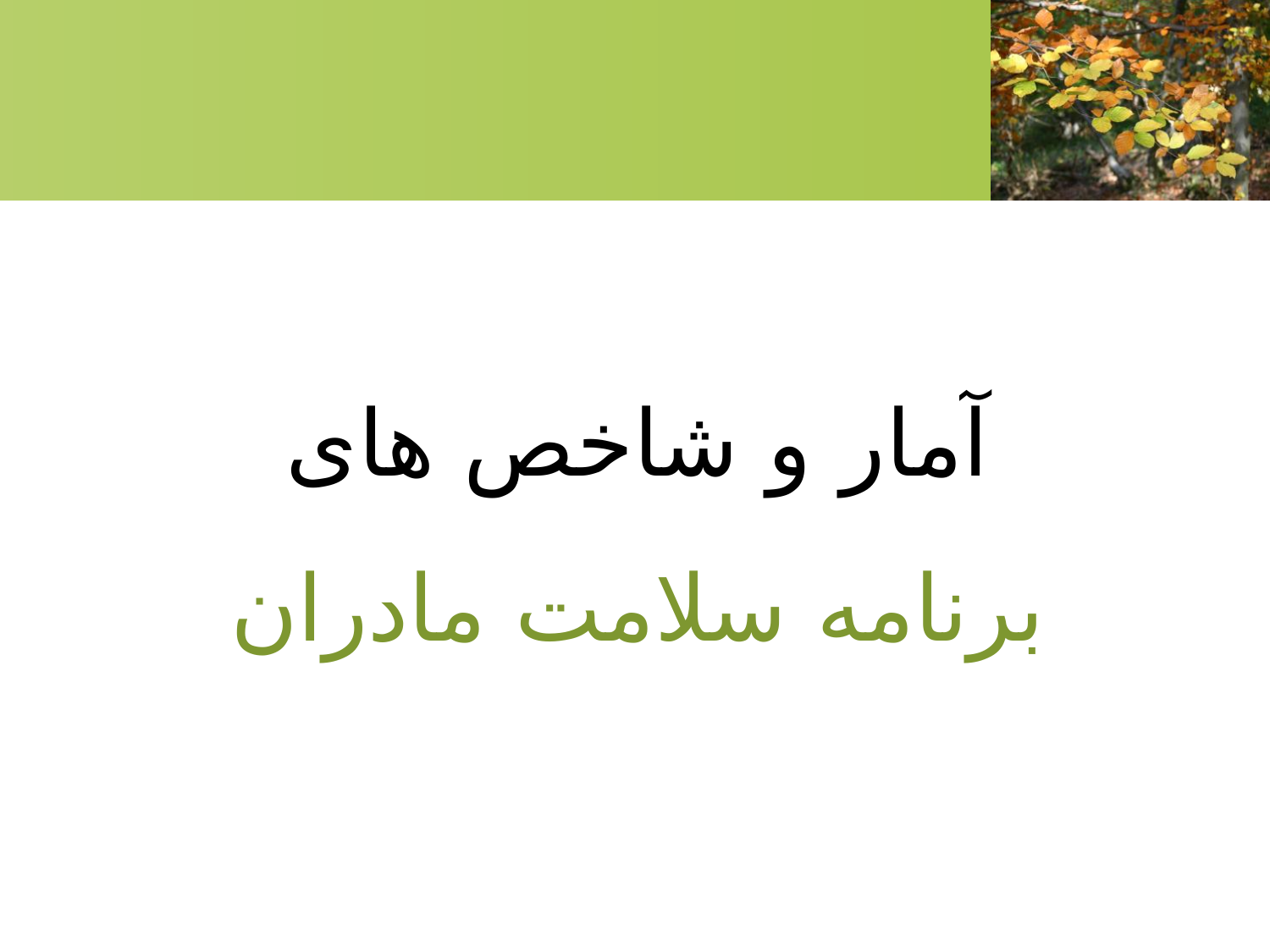

آمار و شاخص های
برنامه سلامت مادران